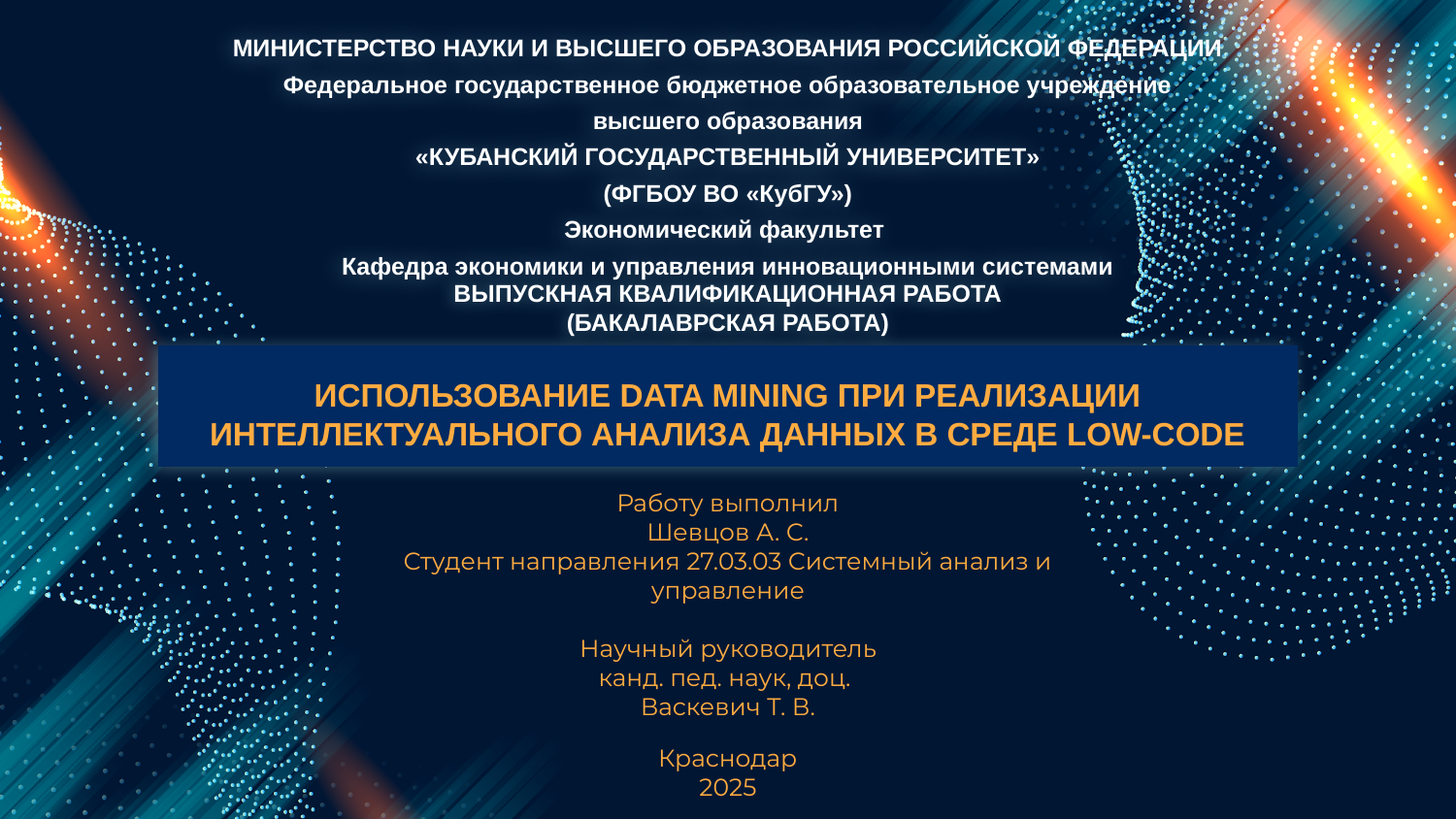

# МИНИСТЕРСТВО НАУКИ И ВЫСШЕГО ОБРАЗОВАНИЯ РОССИЙСКОЙ ФЕДЕРАЦИИ Федеральное государственное бюджетное образовательное учреждение высшего образования «КУБАНСКИЙ ГОСУДАРСТВЕННЫЙ УНИВЕРСИТЕТ» (ФГБОУ ВО «КубГУ») Экономический факультет Кафедра экономики и управления инновационными системами
ВЫПУСКНАЯ КВАЛИФИКАЦИОННАЯ РАБОТА
(БАКАЛАВРСКАЯ РАБОТА)
 
ИСПОЛЬЗОВАНИЕ DATA MINING ПРИ РЕАЛИЗАЦИИ ИНТЕЛЛЕКТУАЛЬНОГО АНАЛИЗА ДАННЫХ В СРЕДЕ LOW-CODE
Работу выполнил
Шевцов А. С.
Студент направления 27.03.03 Системный анализ и управление

Научный руководитель
канд. пед. наук, доц.
Васкевич Т. В.
Краснодар
2025